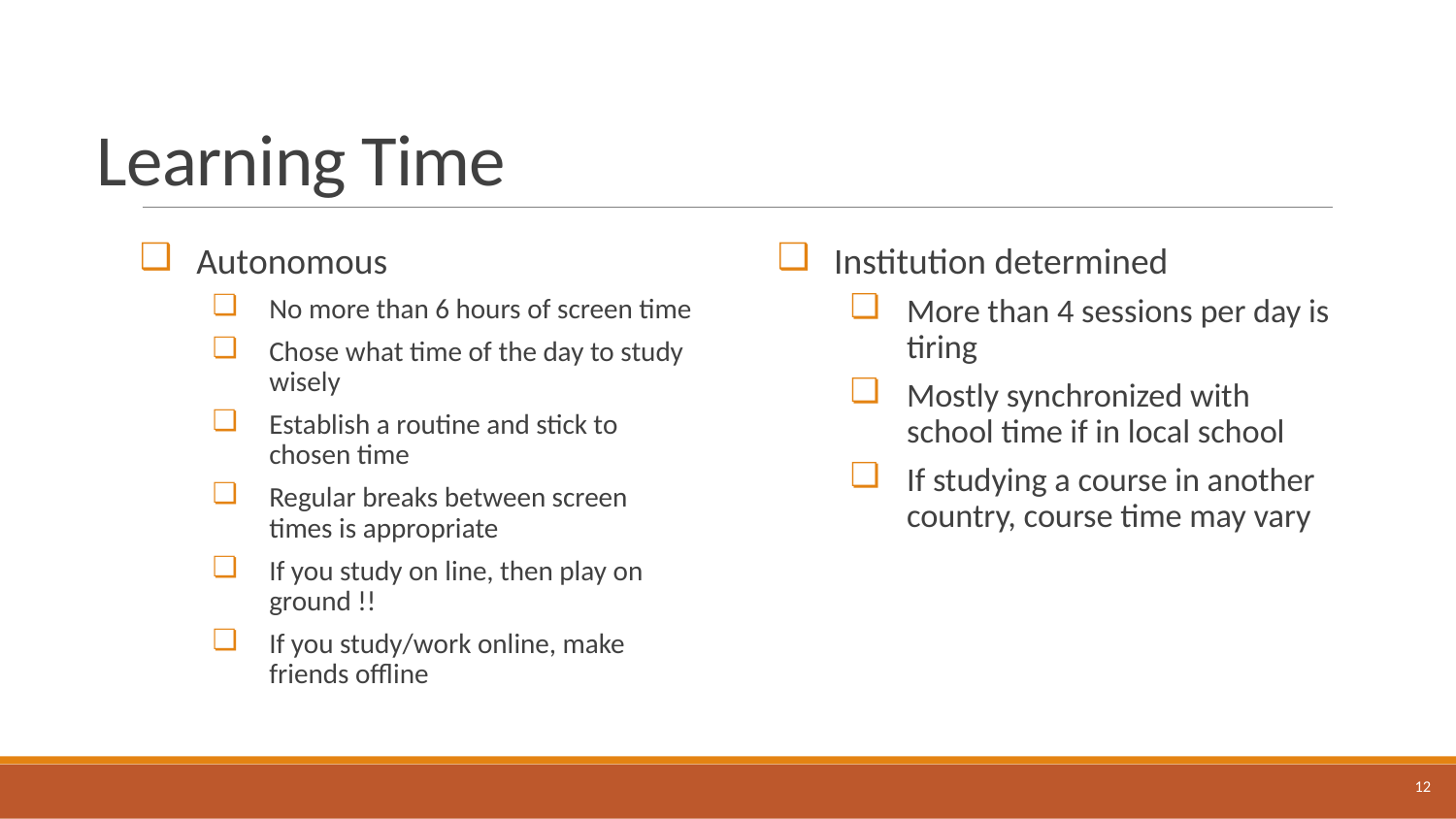

# Learning Time
Autonomous
No more than 6 hours of screen time
Chose what time of the day to study wisely
Establish a routine and stick to chosen time
Regular breaks between screen times is appropriate
If you study on line, then play on ground !!
If you study/work online, make friends offline

Institution determined
More than 4 sessions per day is tiring
Mostly synchronized with school time if in local school
If studying a course in another country, course time may vary
12